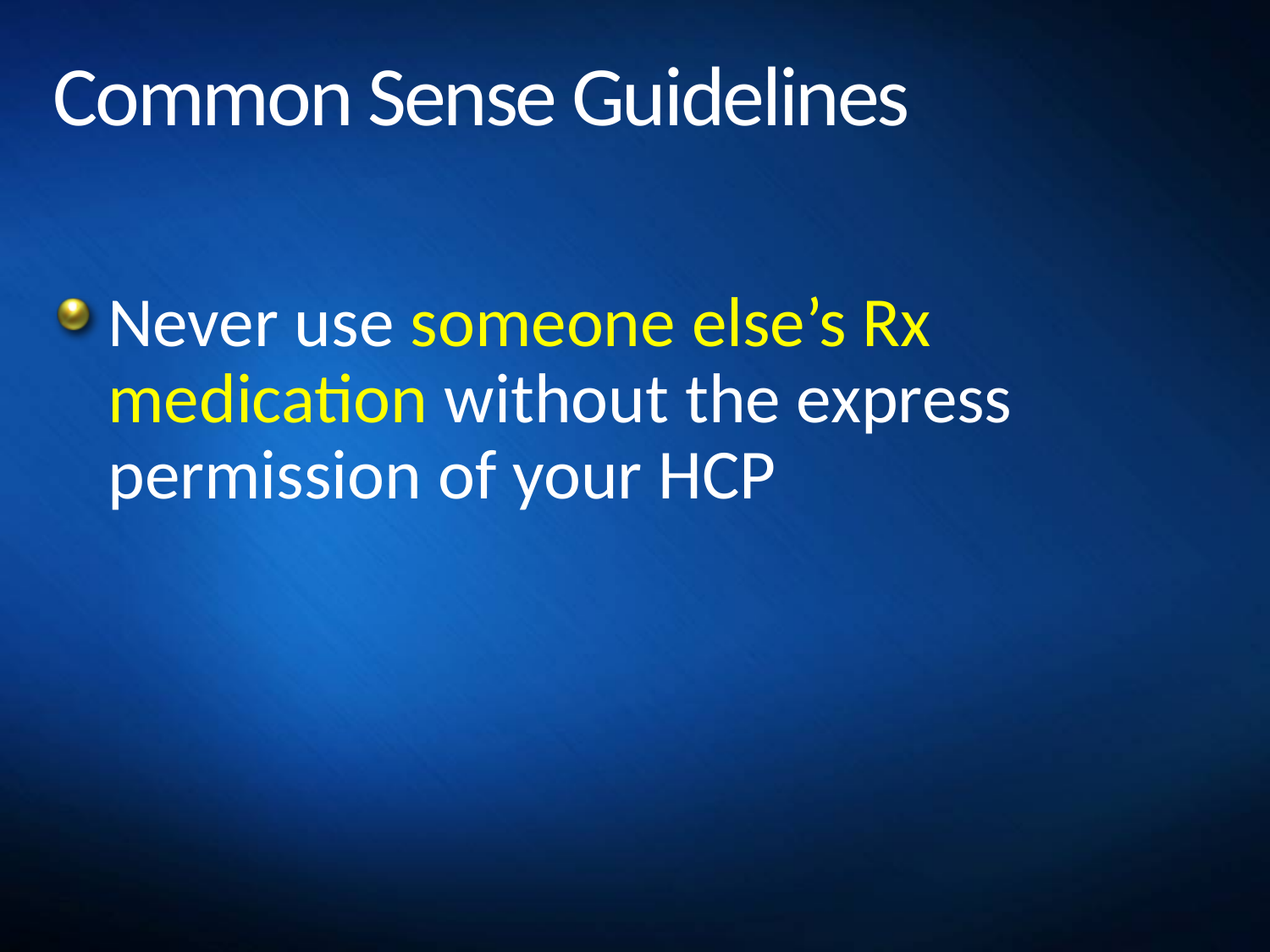

# Common Sense Guidelines
Never use someone else’s Rx medication without the express permission of your HCP